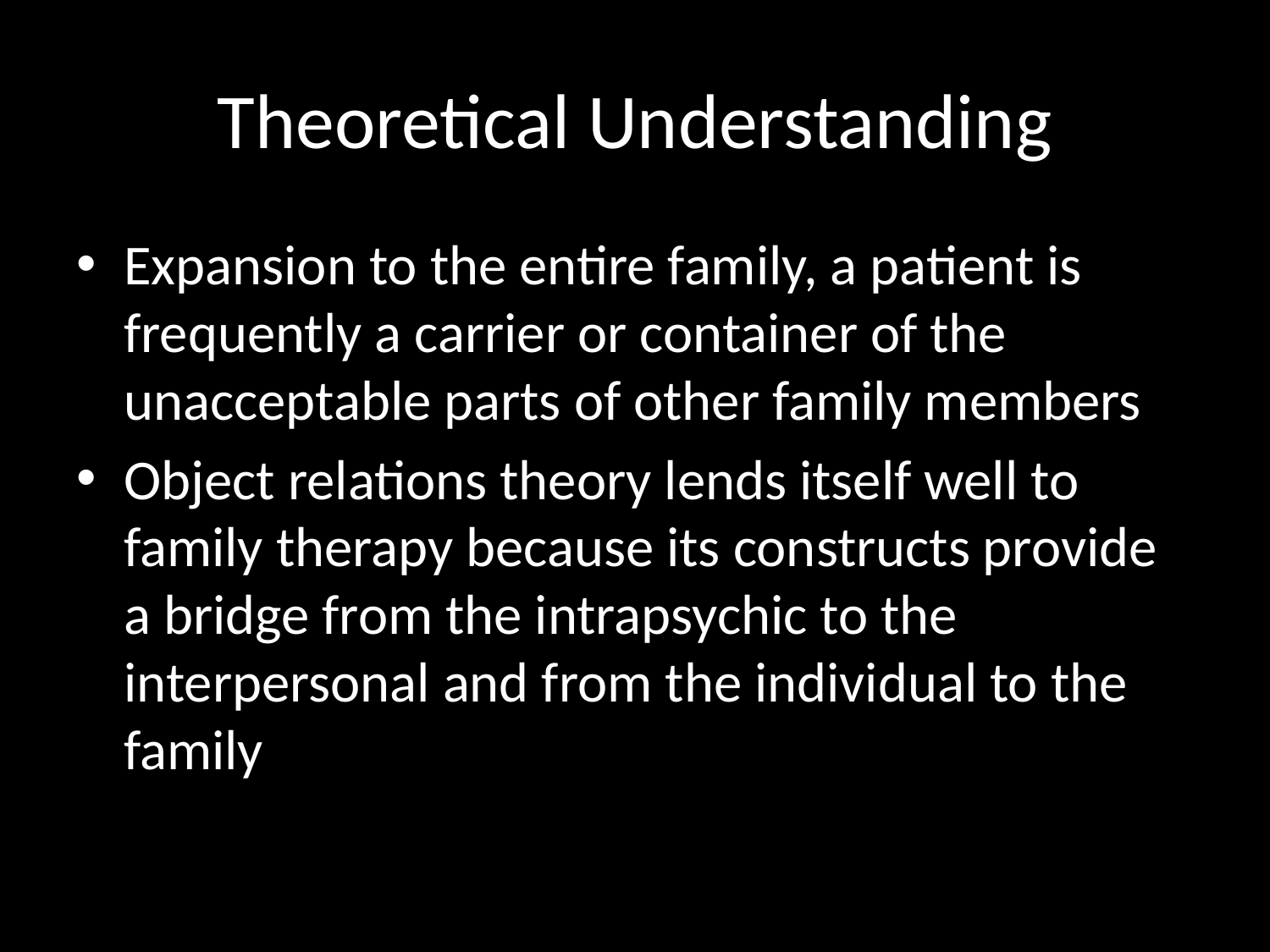

# Theoretical Understanding
Expansion to the entire family, a patient is frequently a carrier or container of the unacceptable parts of other family members
Object relations theory lends itself well to family therapy because its constructs provide a bridge from the intrapsychic to the interpersonal and from the individual to the family